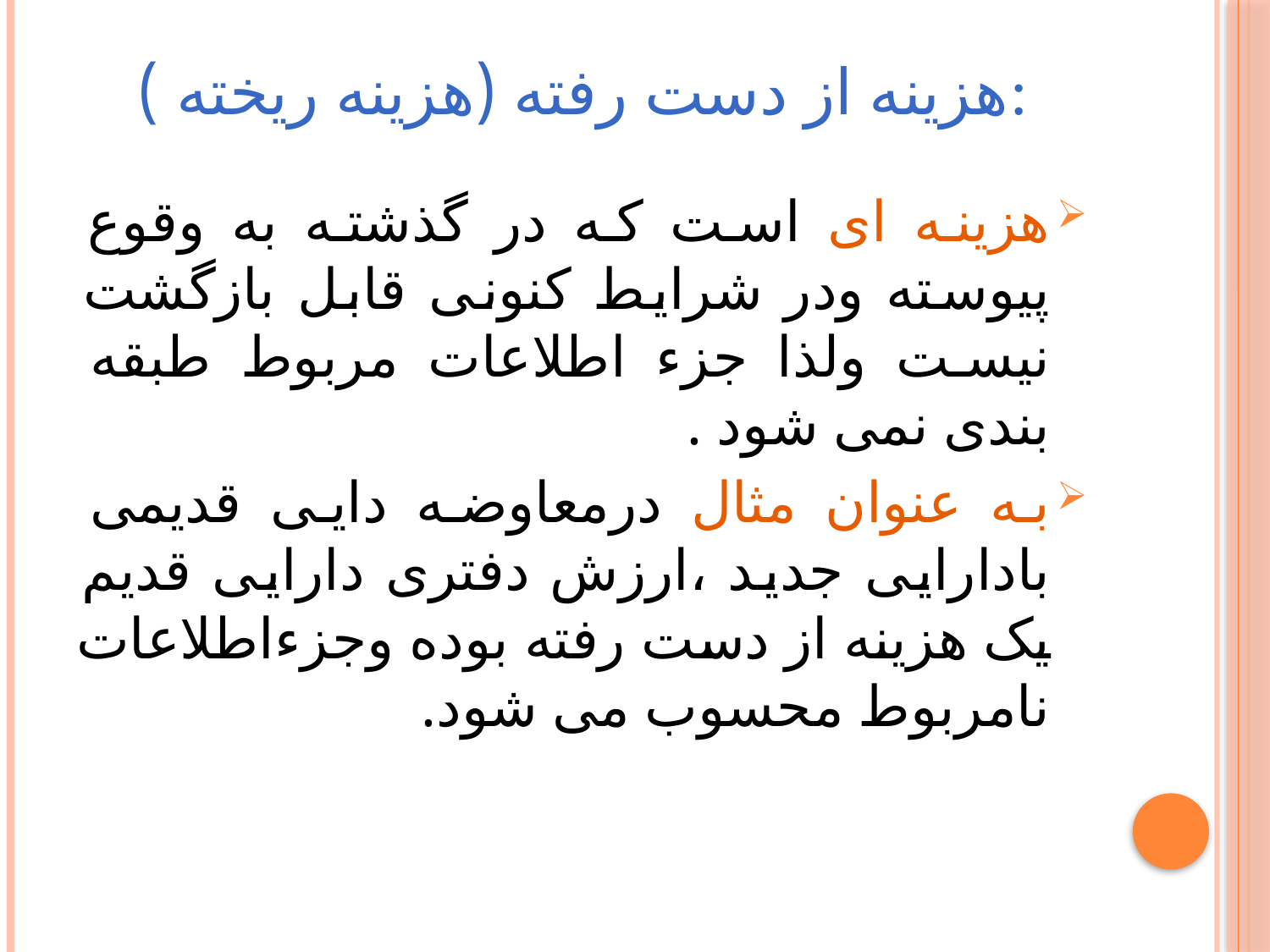

# هزینه از دست رفته (هزینه ریخته ):
هزینه ای است که در گذشته به وقوع پیوسته ودر شرایط کنونی قابل بازگشت نیست ولذا جزء اطلاعات مربوط طبقه بندی نمی شود .
به عنوان مثال درمعاوضه دایی قدیمی بادارایی جدید ،ارزش دفتری دارایی قدیم یک هزینه از دست رفته بوده وجزءاطلاعات نامربوط محسوب می شود.